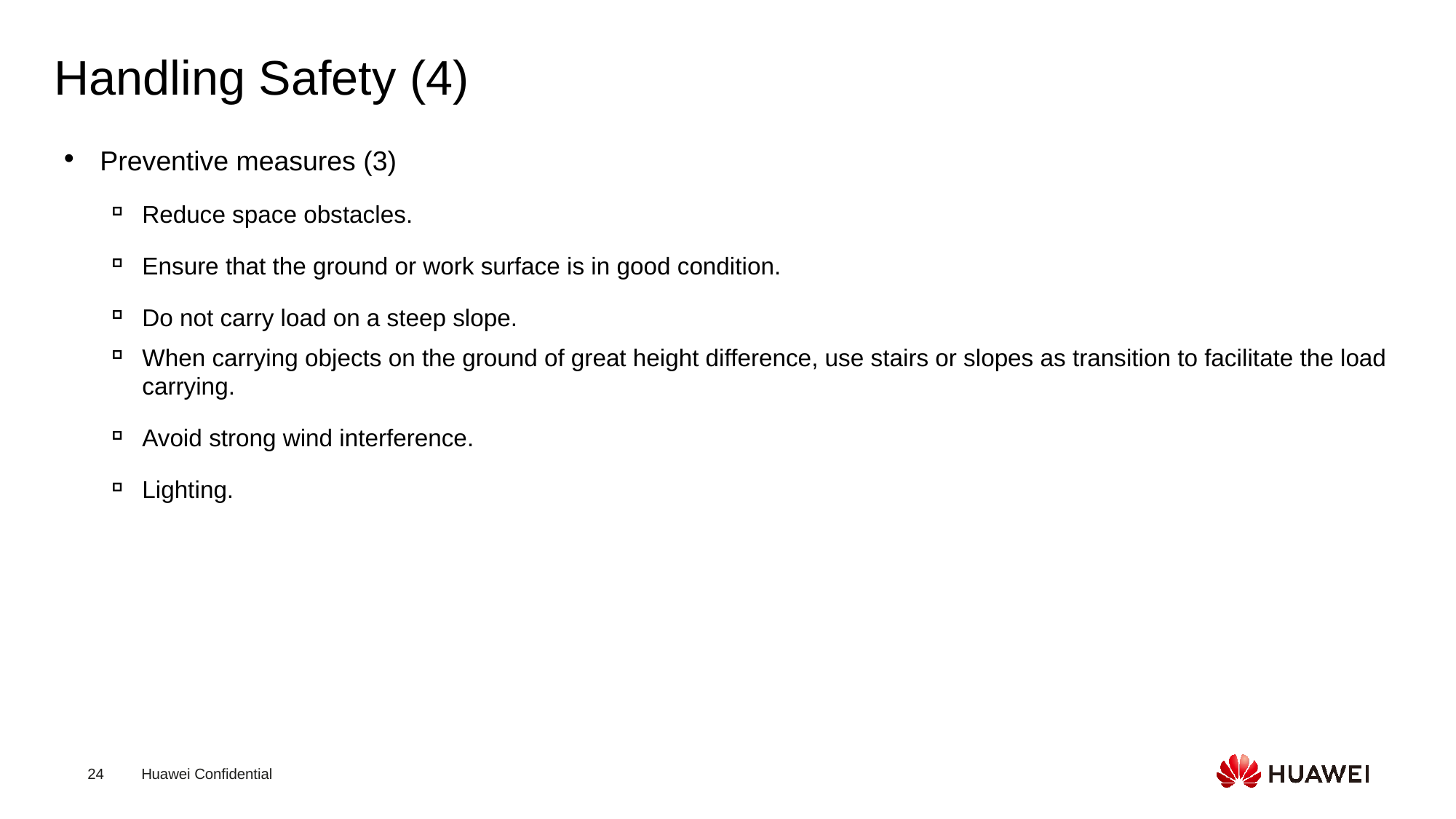

# Handling Safety (4)
Preventive measures (3)
Reduce space obstacles.
Ensure that the ground or work surface is in good condition.
Do not carry load on a steep slope.
When carrying objects on the ground of great height difference, use stairs or slopes as transition to facilitate the load carrying.
Avoid strong wind interference.
Lighting.